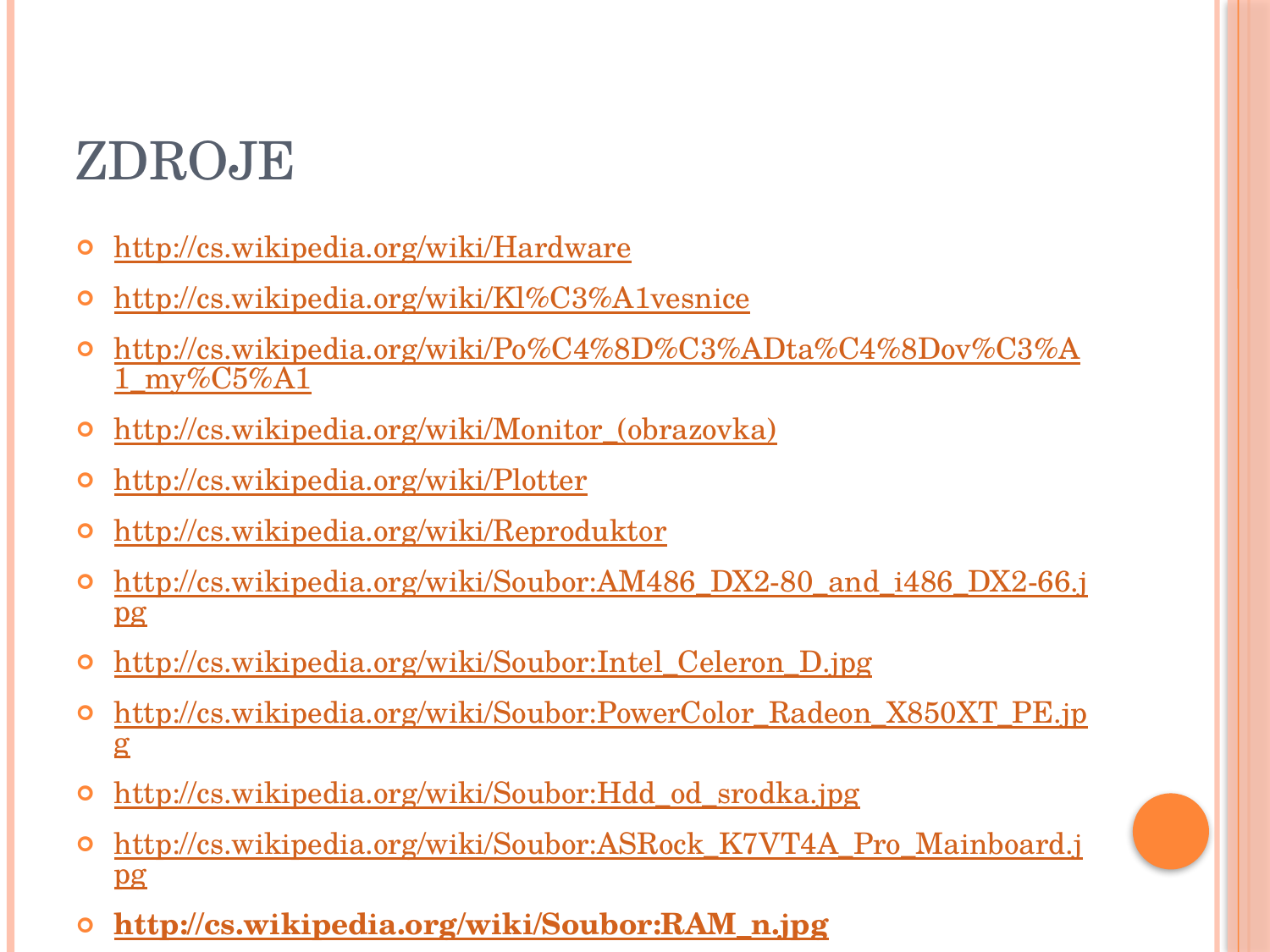

# Zdroje
http://cs.wikipedia.org/wiki/Hardware
http://cs.wikipedia.org/wiki/Kl%C3%A1vesnice
http://cs.wikipedia.org/wiki/Po%C4%8D%C3%ADta%C4%8Dov%C3%A1_my%C5%A1
http://cs.wikipedia.org/wiki/Monitor_(obrazovka)
http://cs.wikipedia.org/wiki/Plotter
http://cs.wikipedia.org/wiki/Reproduktor
http://cs.wikipedia.org/wiki/Soubor:AM486_DX2-80_and_i486_DX2-66.jpg
http://cs.wikipedia.org/wiki/Soubor:Intel_Celeron_D.jpg
http://cs.wikipedia.org/wiki/Soubor:PowerColor_Radeon_X850XT_PE.jpg
http://cs.wikipedia.org/wiki/Soubor:Hdd_od_srodka.jpg
http://cs.wikipedia.org/wiki/Soubor:ASRock_K7VT4A_Pro_Mainboard.jpg
http://cs.wikipedia.org/wiki/Soubor:RAM_n.jpg
http://cs.wikipedia.org/wiki/Soubor:Plotter_Gerber_Infinity.jpg